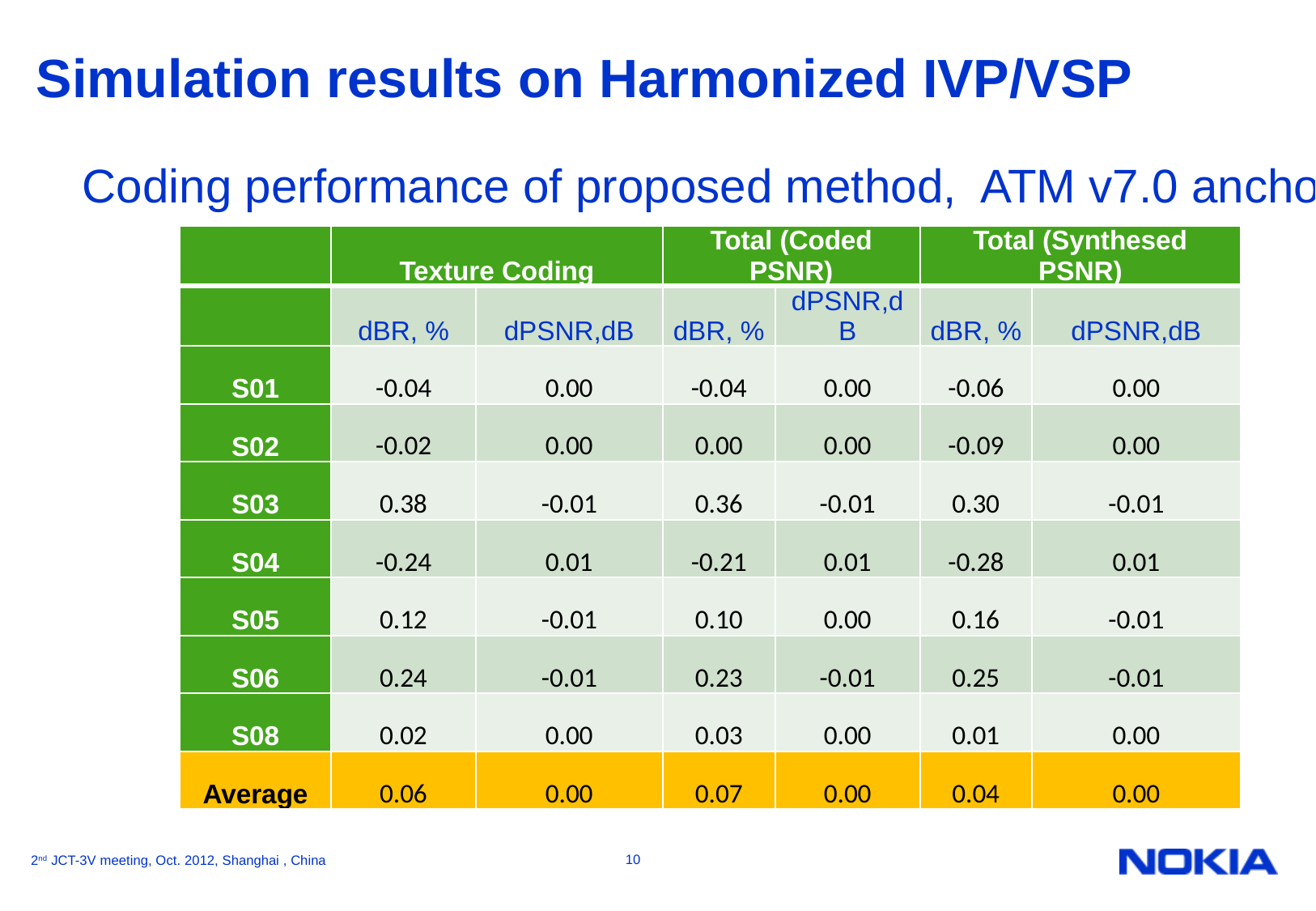

# Simulation results on Harmonized IVP/VSP
Coding performance of proposed method,  ATM v7.0 anchor
|  | Texture Coding |  | Total (Coded PSNR) |  | Total (Synthesed PSNR) |  |
| --- | --- | --- | --- | --- | --- | --- |
|  | dBR, % | dPSNR,dB | dBR, % | dPSNR,dB | dBR, % | dPSNR,dB |
| S01 | -0.04 | 0.00 | -0.04 | 0.00 | -0.06 | 0.00 |
| S02 | -0.02 | 0.00 | 0.00 | 0.00 | -0.09 | 0.00 |
| S03 | 0.38 | -0.01 | 0.36 | -0.01 | 0.30 | -0.01 |
| S04 | -0.24 | 0.01 | -0.21 | 0.01 | -0.28 | 0.01 |
| S05 | 0.12 | -0.01 | 0.10 | 0.00 | 0.16 | -0.01 |
| S06 | 0.24 | -0.01 | 0.23 | -0.01 | 0.25 | -0.01 |
| S08 | 0.02 | 0.00 | 0.03 | 0.00 | 0.01 | 0.00 |
| Average | 0.06 | 0.00 | 0.07 | 0.00 | 0.04 | 0.00 |